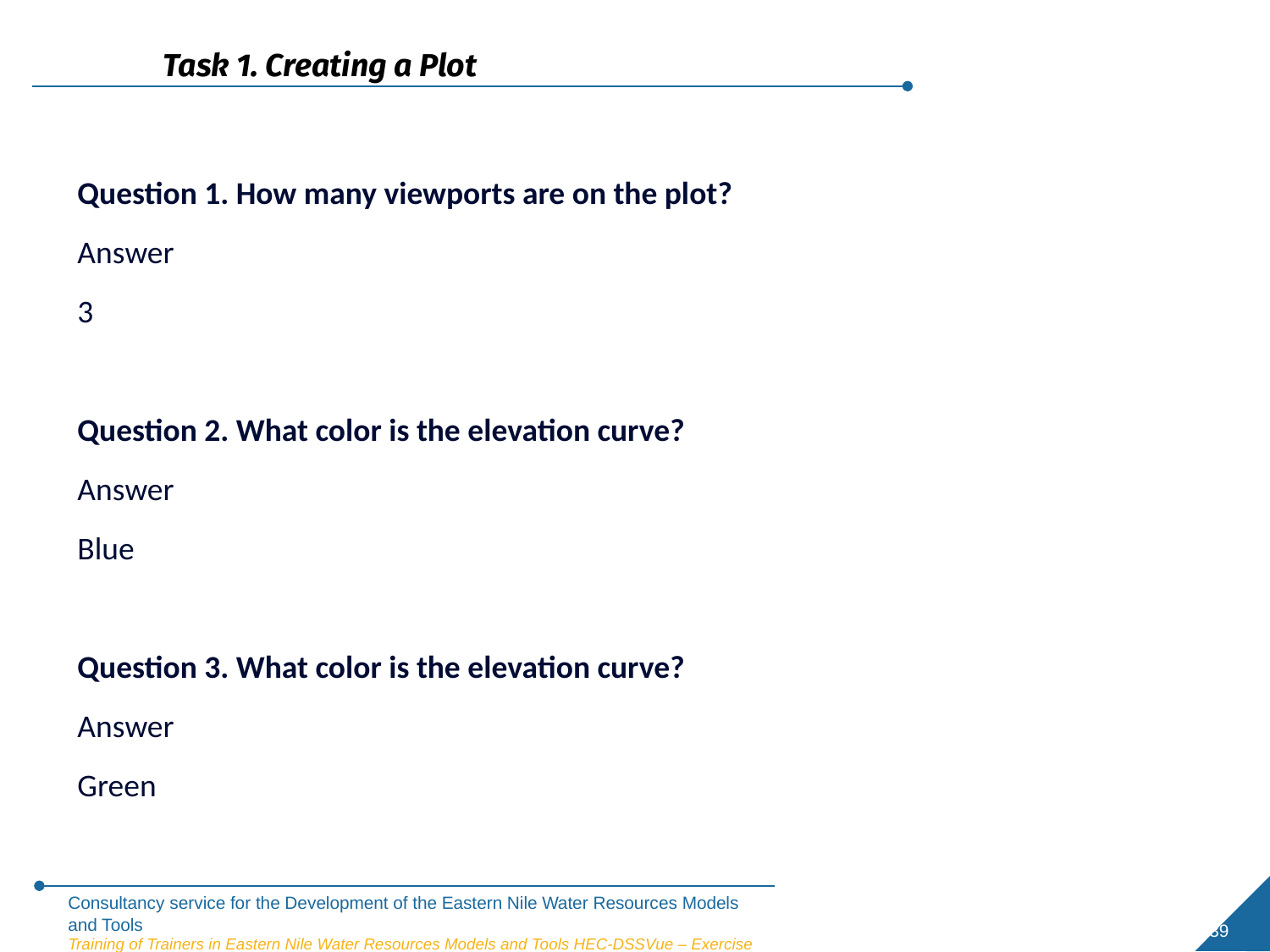

Task 1. Creating a Plot
Question 1. How many viewports are on the plot?
Answer
3

Question 2. What color is the elevation curve?
Answer
Blue

Question 3. What color is the elevation curve?
Answer
Green